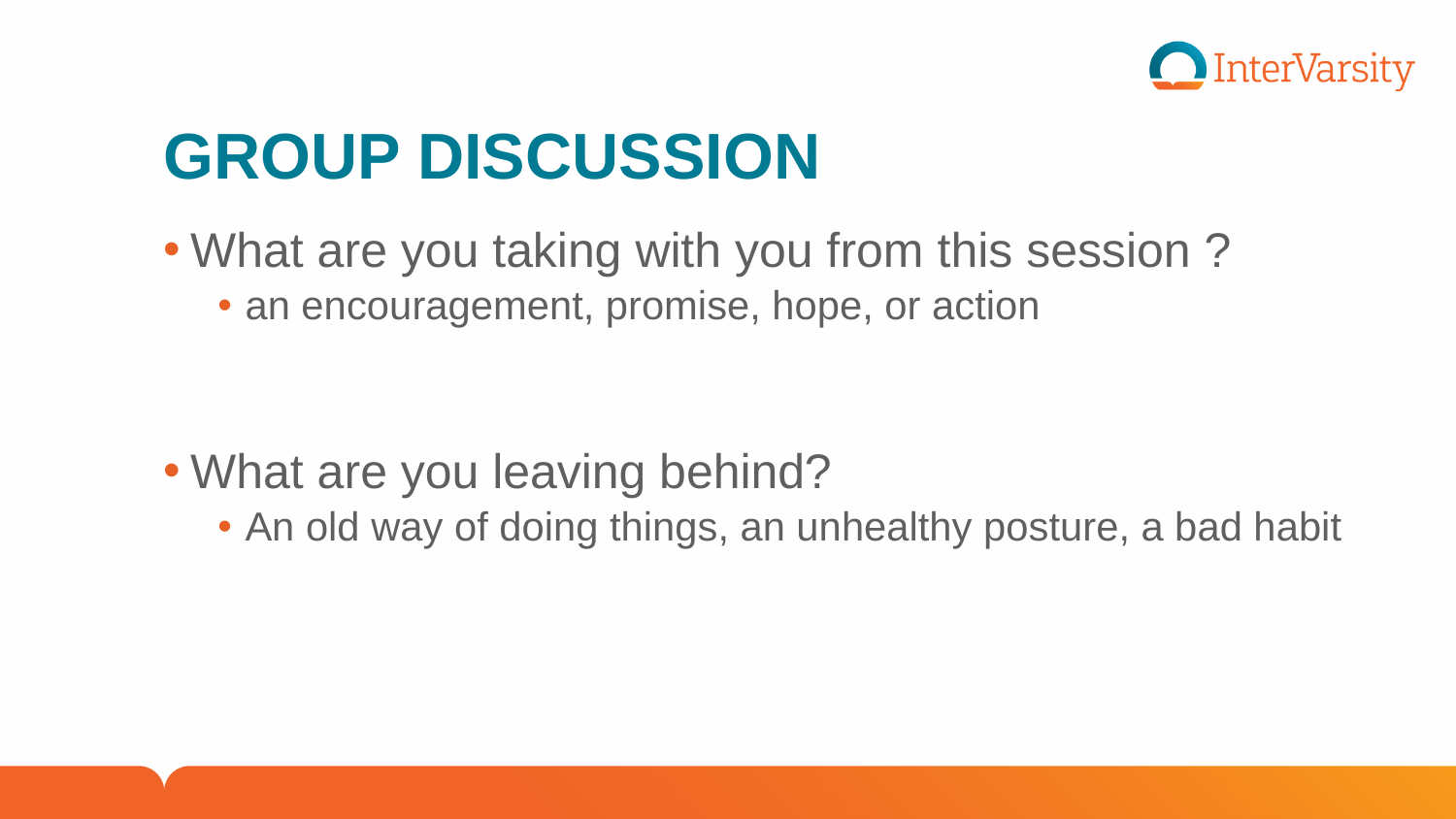

# GROUP DISCUSSION
What are you taking with you from this session ?
an encouragement, promise, hope, or action

What are you leaving behind?
An old way of doing things, an unhealthy posture, a bad habit